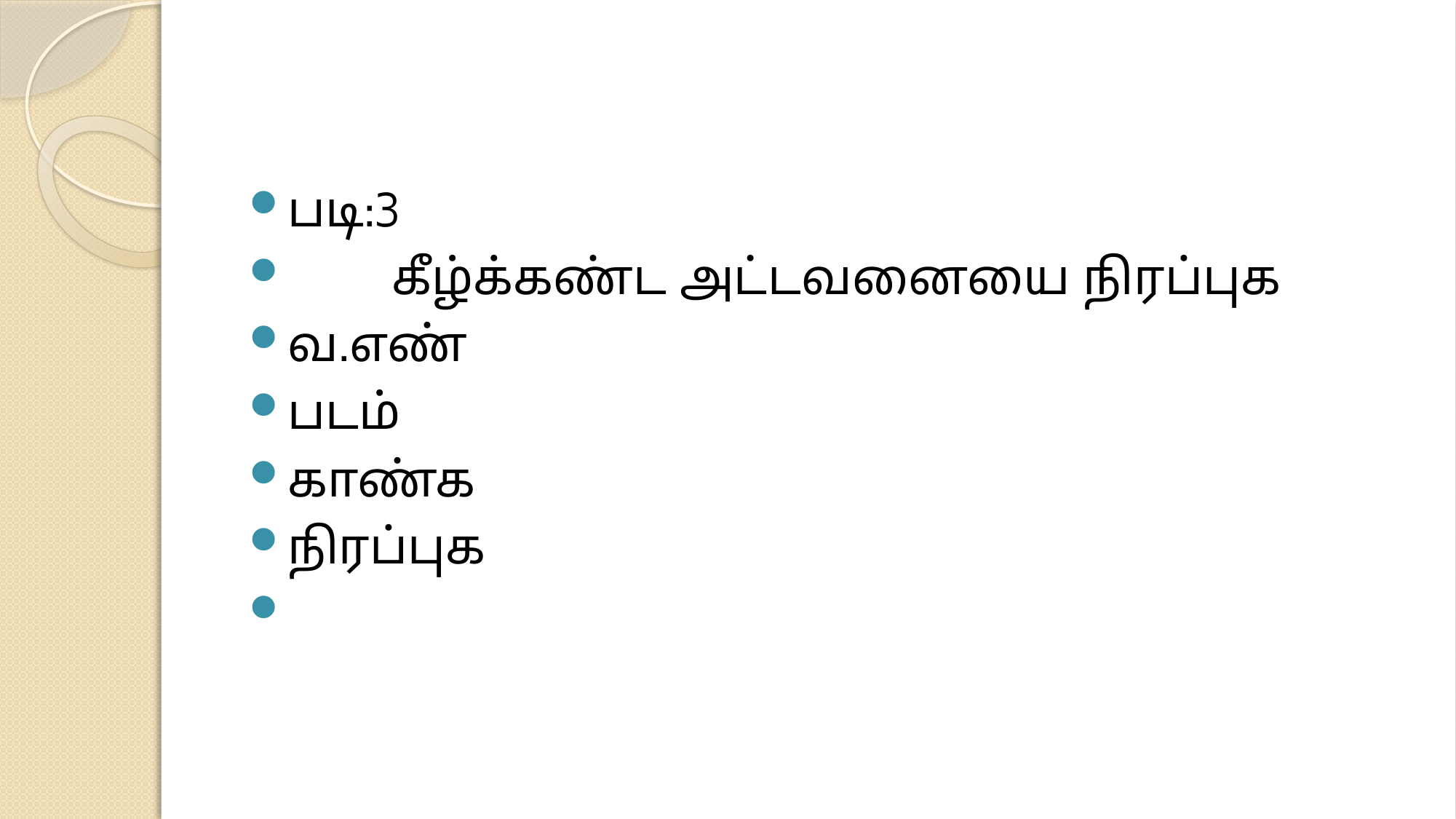

#
படி:3
	கீழ்க்கண்ட அட்டவனையை நிரப்புக
வ.எண்
படம்
காண்க
நிரப்புக